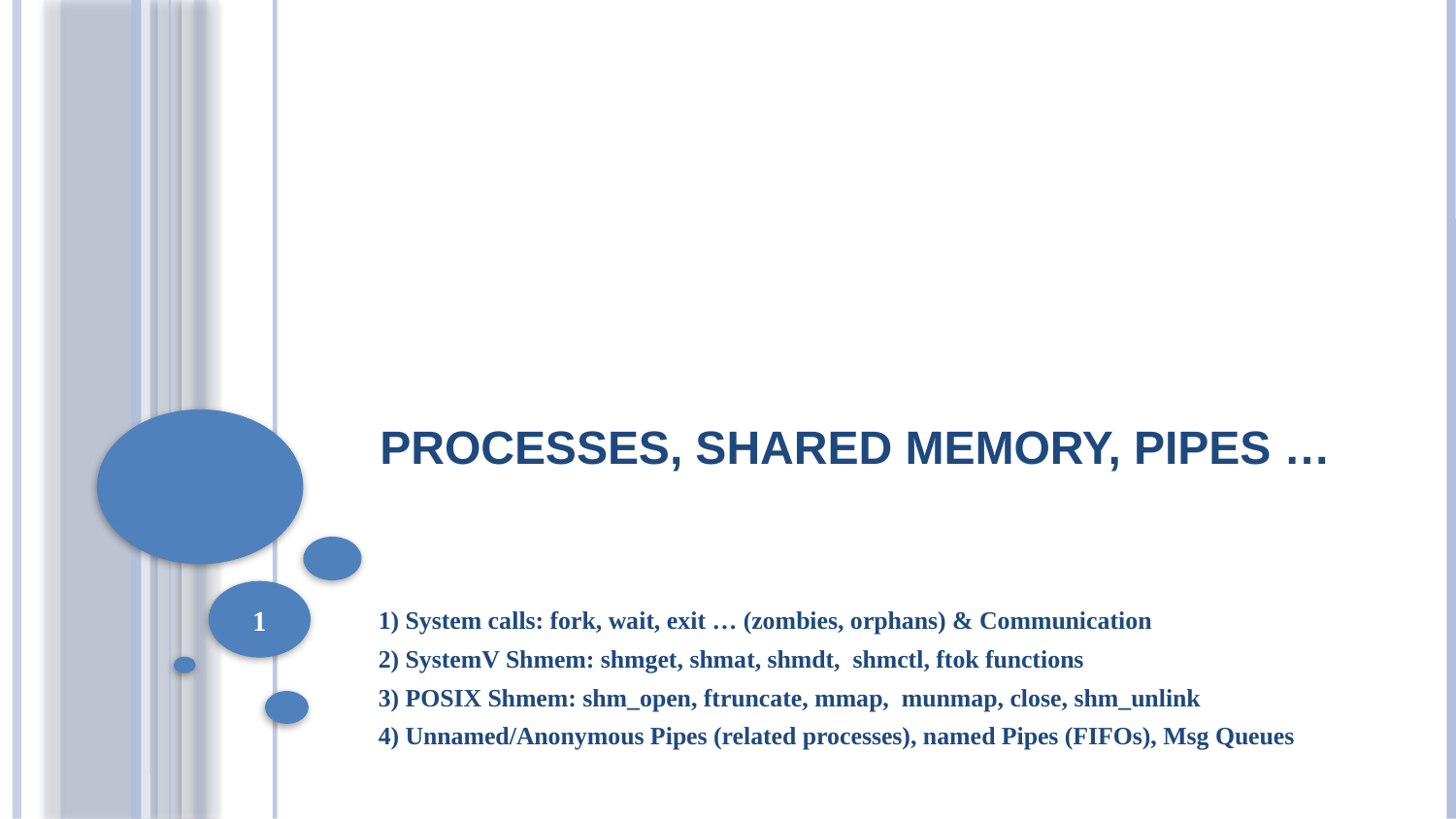

# Processes, Shared Memory, Pipes …
1
1) System calls: fork, wait, exit … (zombies, orphans) & Communication
2) SystemV Shmem: shmget, shmat, shmdt,  shmctl, ftok functions
3) POSIX Shmem: shm_open, ftruncate, mmap,  munmap, close, shm_unlink
4) Unnamed/Anonymous Pipes (related processes), named Pipes (FIFOs), Msg Queues